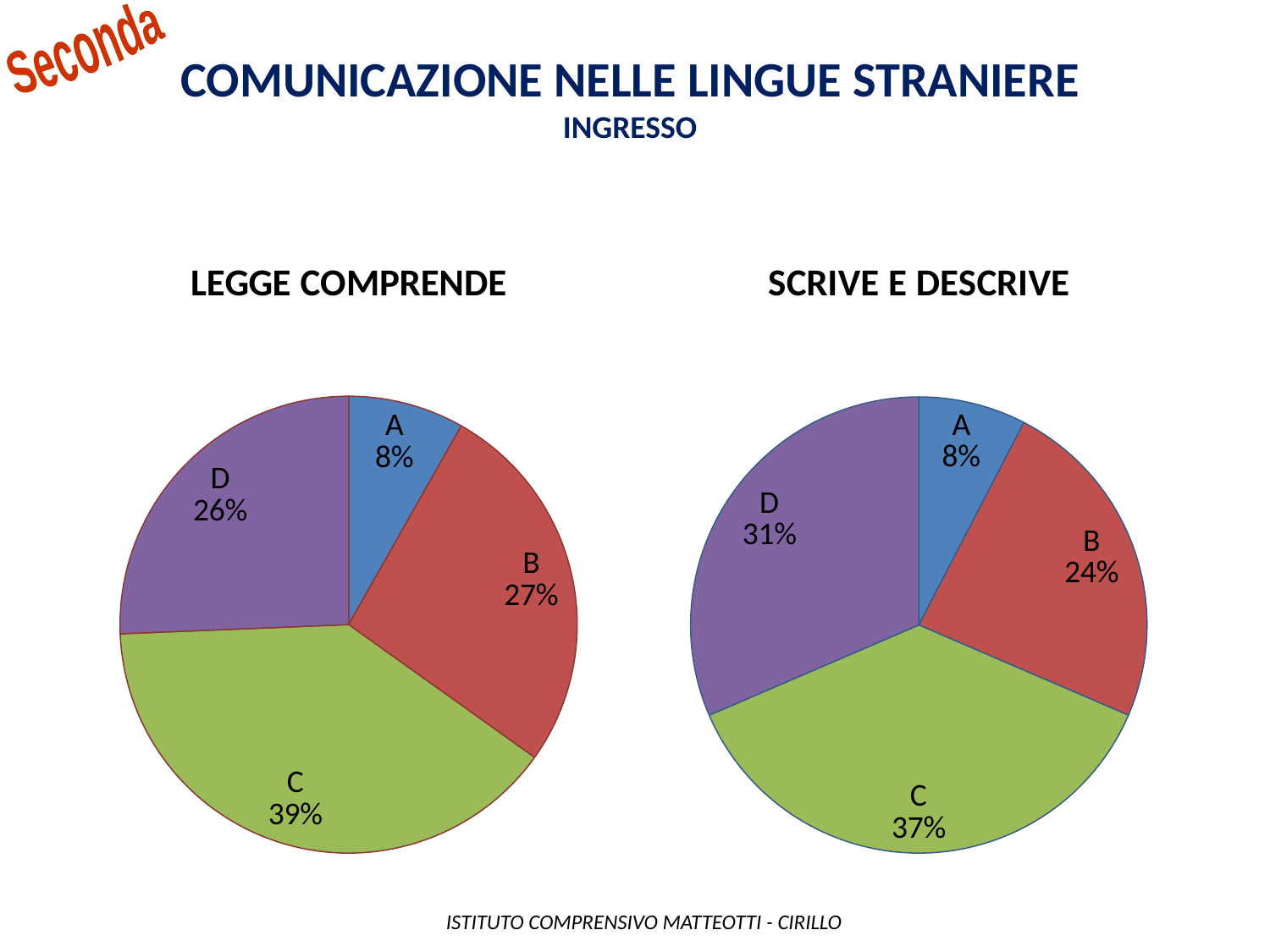

Seconda
Comunicazione nelle lingue straniere
INGRESSO

### Chart: SCRIVE E DESCRIVE

| Category |  |
|---|---|
| A | 15.0 |
| B | 47.0 |
| C | 73.0 |
| D | 62.0 |

### Chart: LEGGE COMPRENDE

| Category |  |
|---|---|
| A | 16.0 |
| B | 52.0 |
| C | 77.0 |
| D | 50.0 |
 ISTITUTO COMPRENSIVO MATTEOTTI - CIRILLO